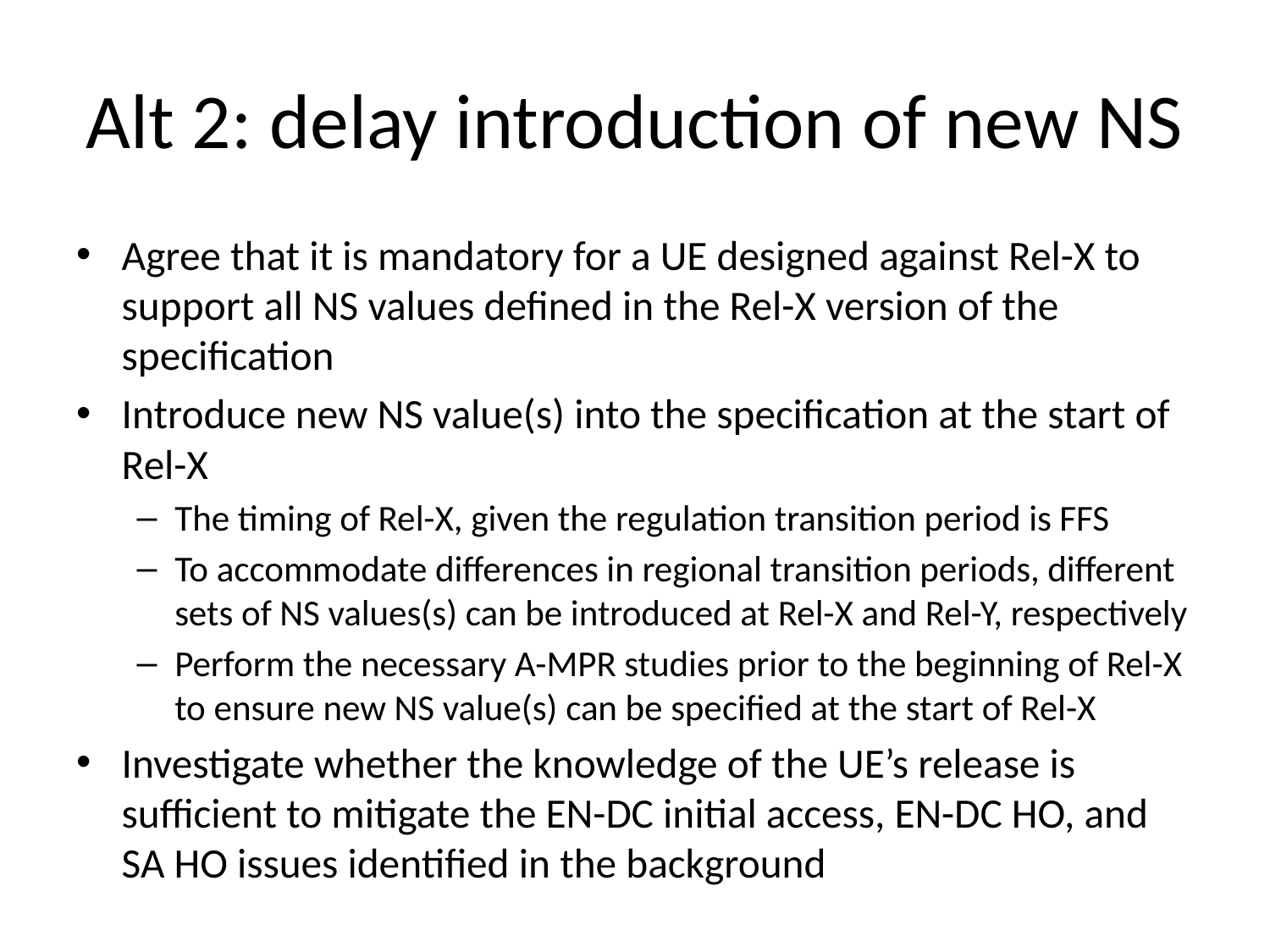

# Alt 2: delay introduction of new NS
Agree that it is mandatory for a UE designed against Rel-X to support all NS values defined in the Rel-X version of the specification
Introduce new NS value(s) into the specification at the start of Rel-X
The timing of Rel-X, given the regulation transition period is FFS
To accommodate differences in regional transition periods, different sets of NS values(s) can be introduced at Rel-X and Rel-Y, respectively
Perform the necessary A-MPR studies prior to the beginning of Rel-X to ensure new NS value(s) can be specified at the start of Rel-X
Investigate whether the knowledge of the UE’s release is sufficient to mitigate the EN-DC initial access, EN-DC HO, and SA HO issues identified in the background